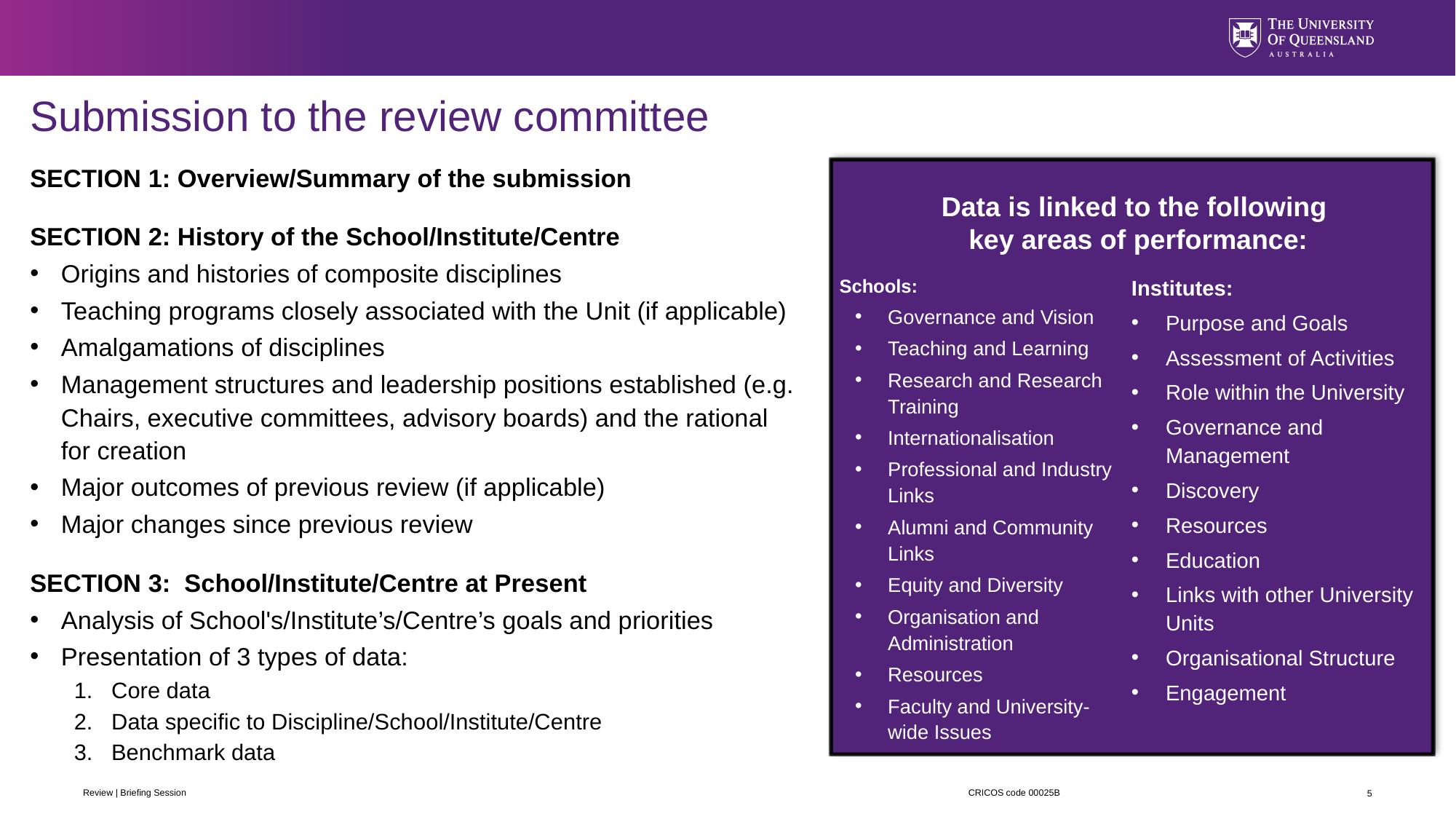

# Submission to the review committee
SECTION 1: Overview/Summary of the submission

SECTION 2: History of the School/Institute/Centre
Origins and histories of composite disciplines
Teaching programs closely associated with the Unit (if applicable)
Amalgamations of disciplines
Management structures and leadership positions established (e.g. Chairs, executive committees, advisory boards) and the rational for creation
Major outcomes of previous review (if applicable)
Major changes since previous review

SECTION 3:  School/Institute/Centre at Present
Analysis of School's/Institute’s/Centre’s goals and priorities
Presentation of 3 types of data:
Core data
Data specific to Discipline/School/Institute/Centre
Benchmark data

Data is linked to the following
key areas of performance:
Schools:
Governance and Vision
Teaching and Learning
Research and Research Training
Internationalisation
Professional and Industry Links
Alumni and Community Links
Equity and Diversity
Organisation and Administration
Resources
Faculty and University-wide Issues
Institutes:
Purpose and Goals
Assessment of Activities
Role within the University
Governance and Management
Discovery
Resources
Education
Links with other University Units
Organisational Structure
Engagement

Review | Briefing Session
CRICOS code 00025B
5